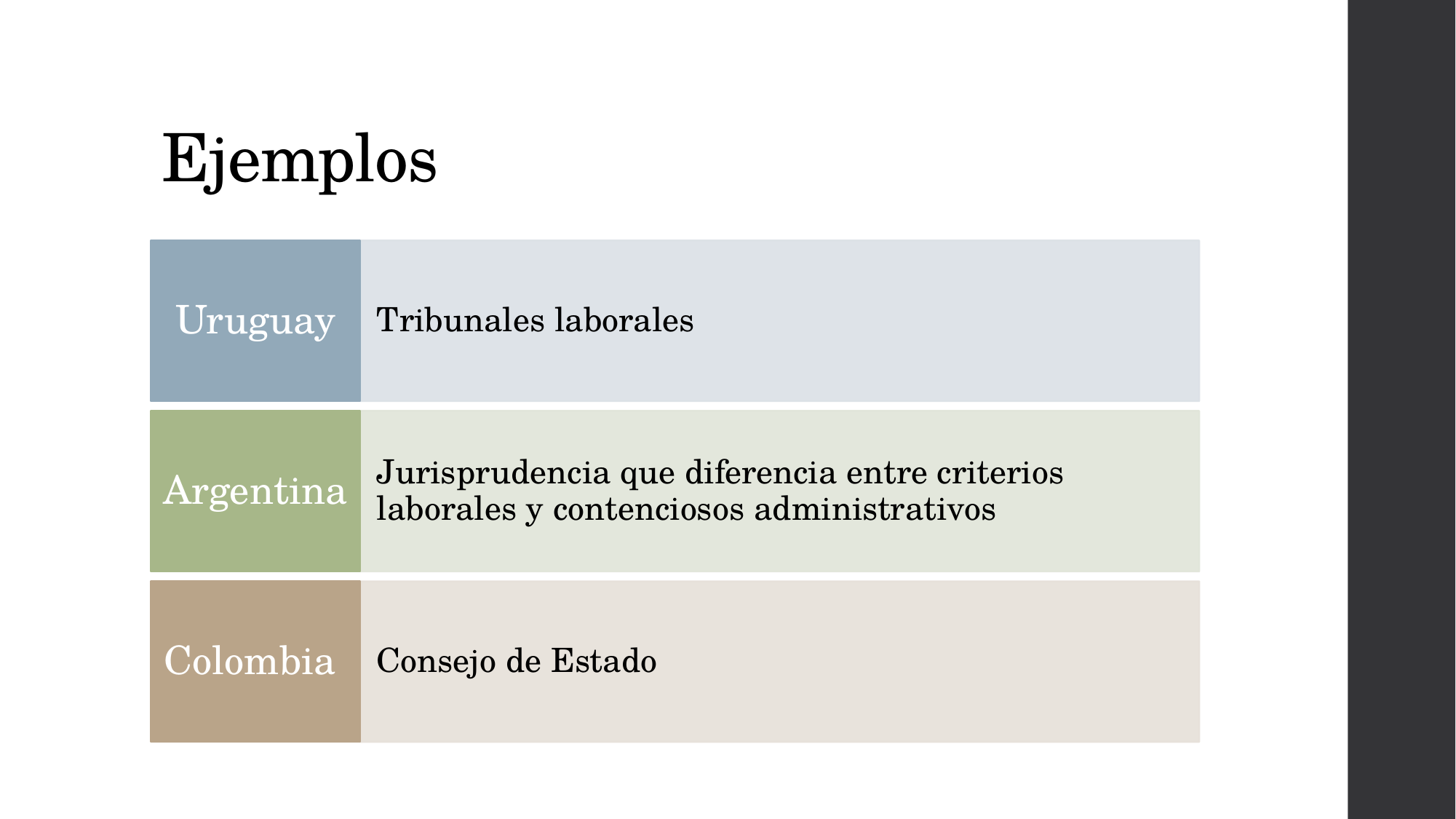

# Ejemplos
Tribunales laborales
Uruguay
Jurisprudencia que diferencia entre criterios laborales y contenciosos administrativos
Argentina
Consejo de Estado
Colombia